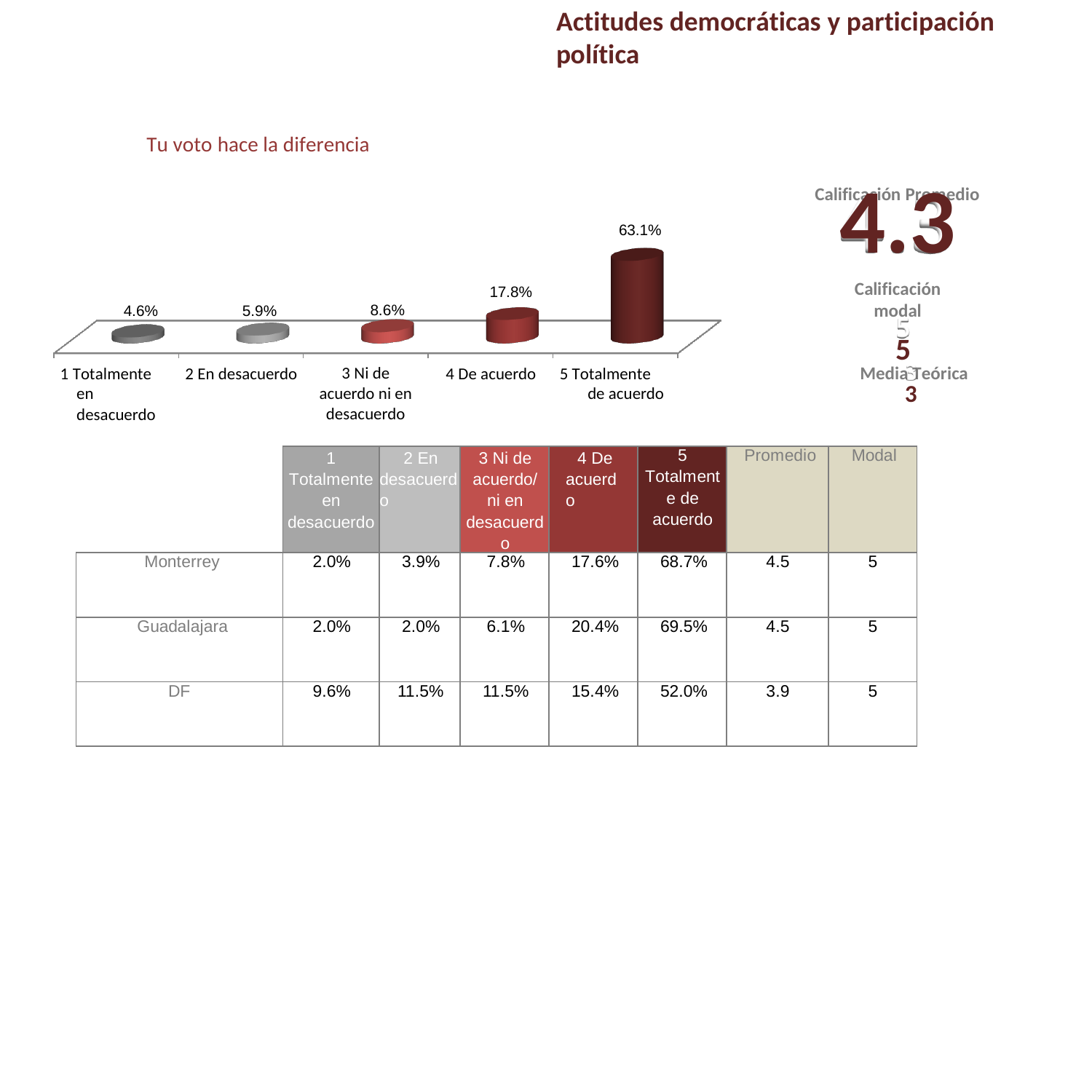

Actitudes democráticas y participación política

Tu voto hace la diferencia

Calificación Promedio

4.3
Calificación modal

5
Media Teórica
3

63.1%
17.8%

8.6%
5.9%
4.6%

1 Totalmente en desacuerdo
5 Totalmente de acuerdo
3 Ni de acuerdo ni en desacuerdo
2 En desacuerdo
4 De acuerdo
|  | 1 Totalmente en desacuerdo | 2 En desacuerdo | 3 Ni de acuerdo/ ni en desacuerdo | 4 De acuerdo | 5 Totalmente de acuerdo | Promedio | Modal |
| --- | --- | --- | --- | --- | --- | --- | --- |
| Monterrey | 2.0% | 3.9% | 7.8% | 17.6% | 68.7% | 4.5 | 5 |
| Guadalajara | 2.0% | 2.0% | 6.1% | 20.4% | 69.5% | 4.5 | 5 |
| DF | 9.6% | 11.5% | 11.5% | 15.4% | 52.0% | 3.9 | 5 |